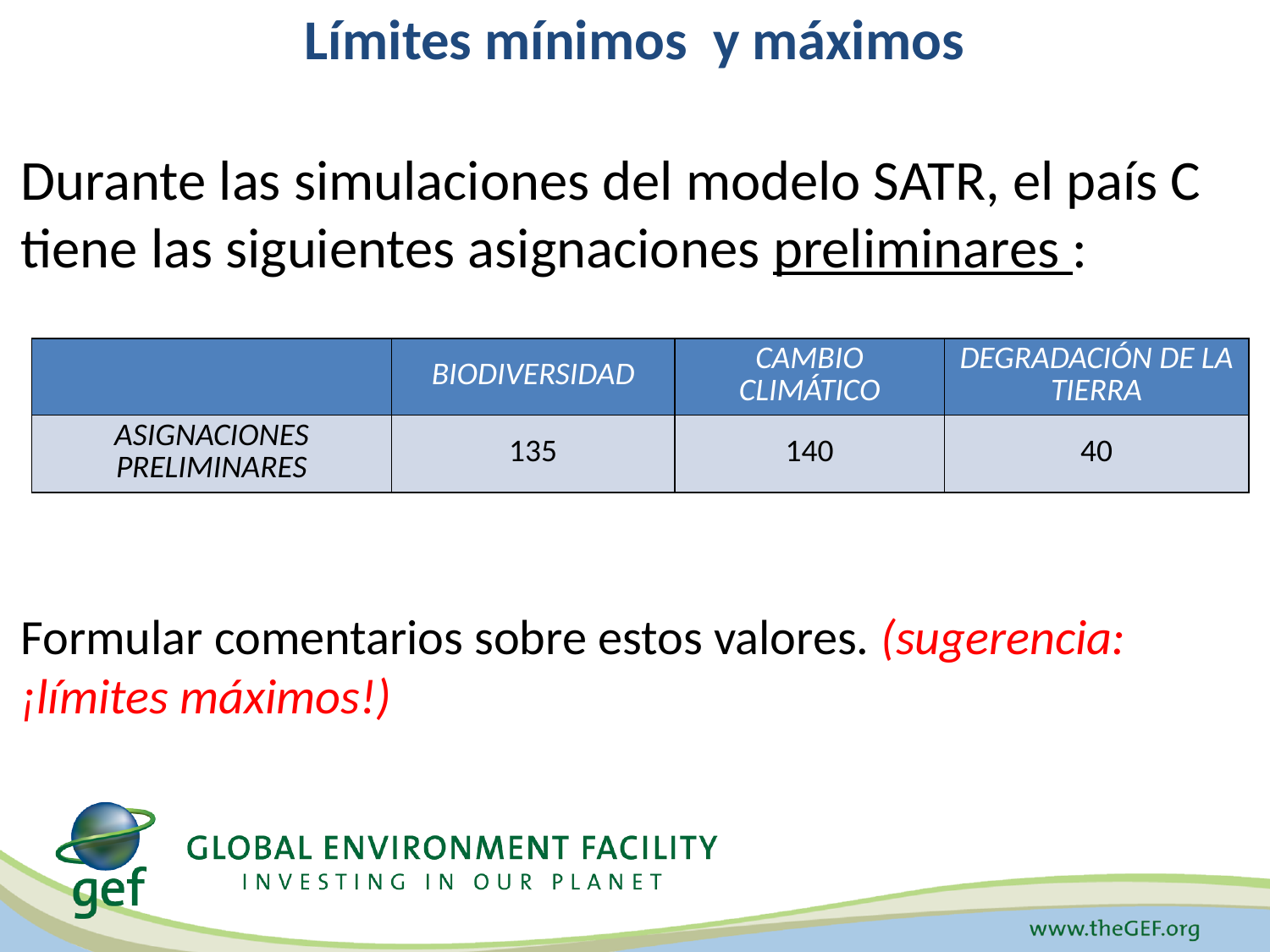

# Límites mínimos  y máximos
Durante las simulaciones del modelo SATR, el país C tiene las siguientes asignaciones preliminares :

Formular comentarios sobre estos valores. (sugerencia: ¡límites máximos!)
|  | BIODIVERSIDAD | CAMBIO CLIMÁTICO | DEGRADACIÓN DE LA TIERRA |
| --- | --- | --- | --- |
| ASIGNACIONES PRELIMINARES | 135 | 140 | 40 |